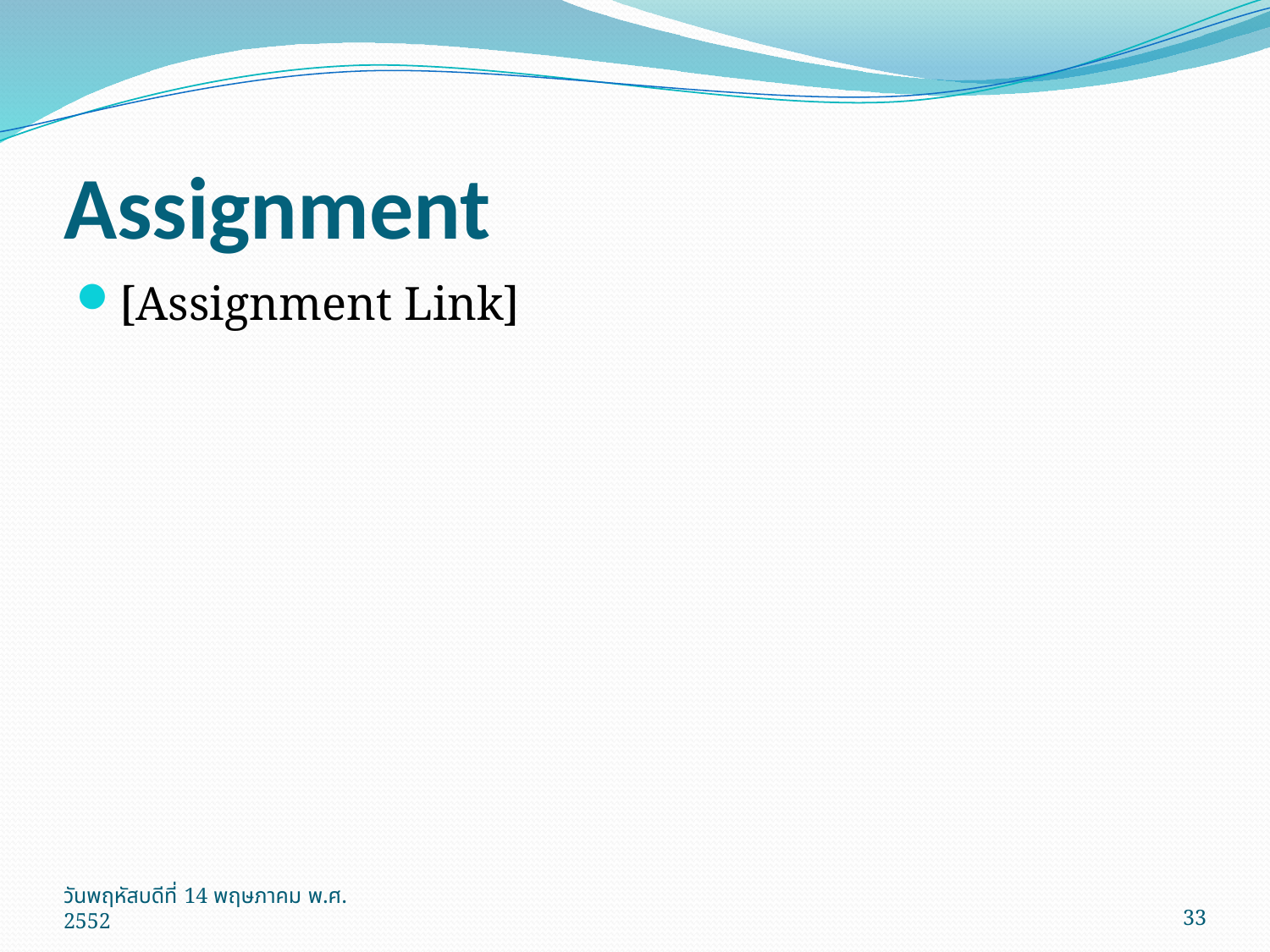

# Assignment
[Assignment Link]
วันพฤหัสบดีที่ 14 พฤษภาคม พ.ศ. 2552
33